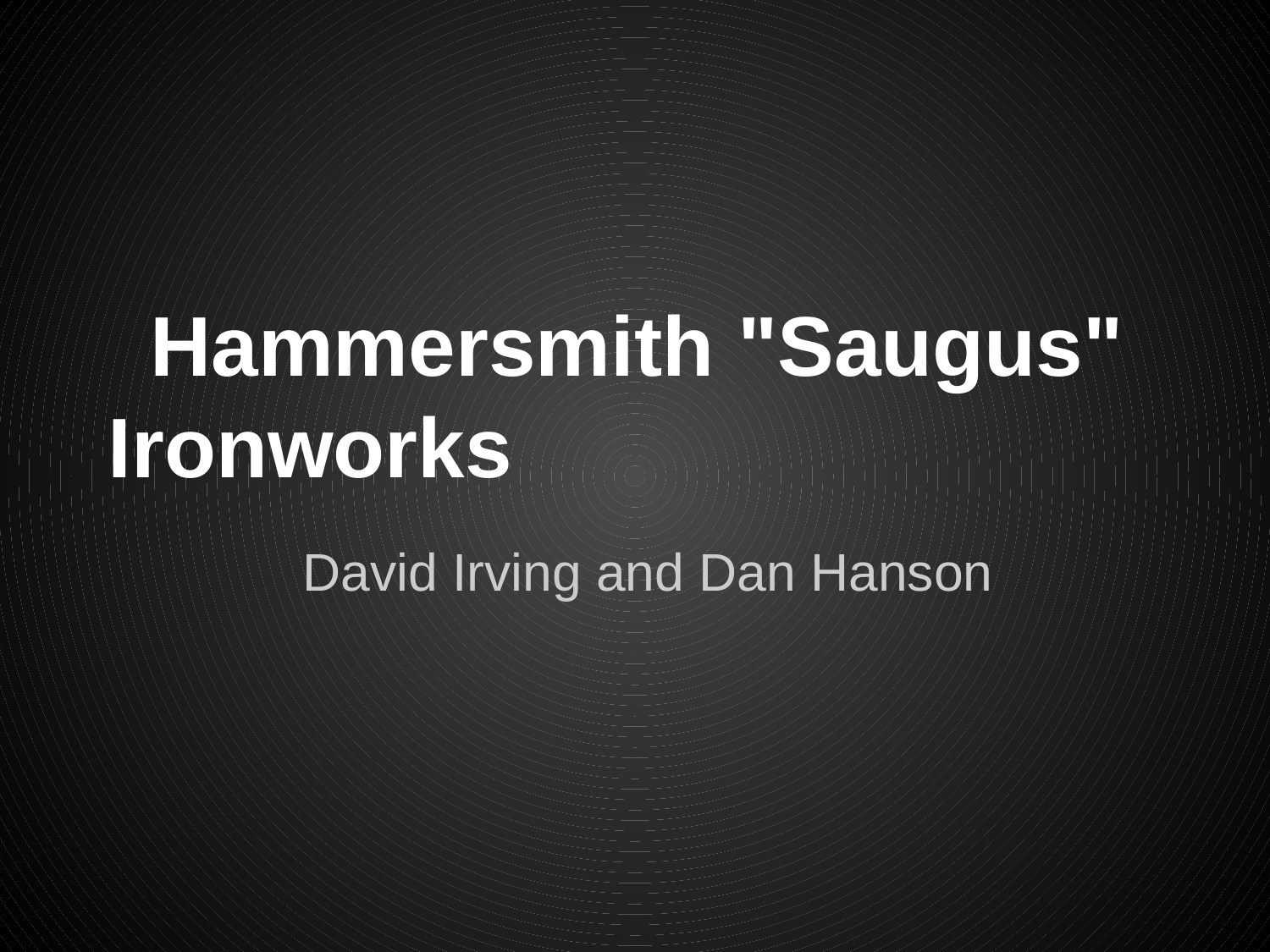

# Hammersmith "Saugus" Ironworks
David Irving and Dan Hanson